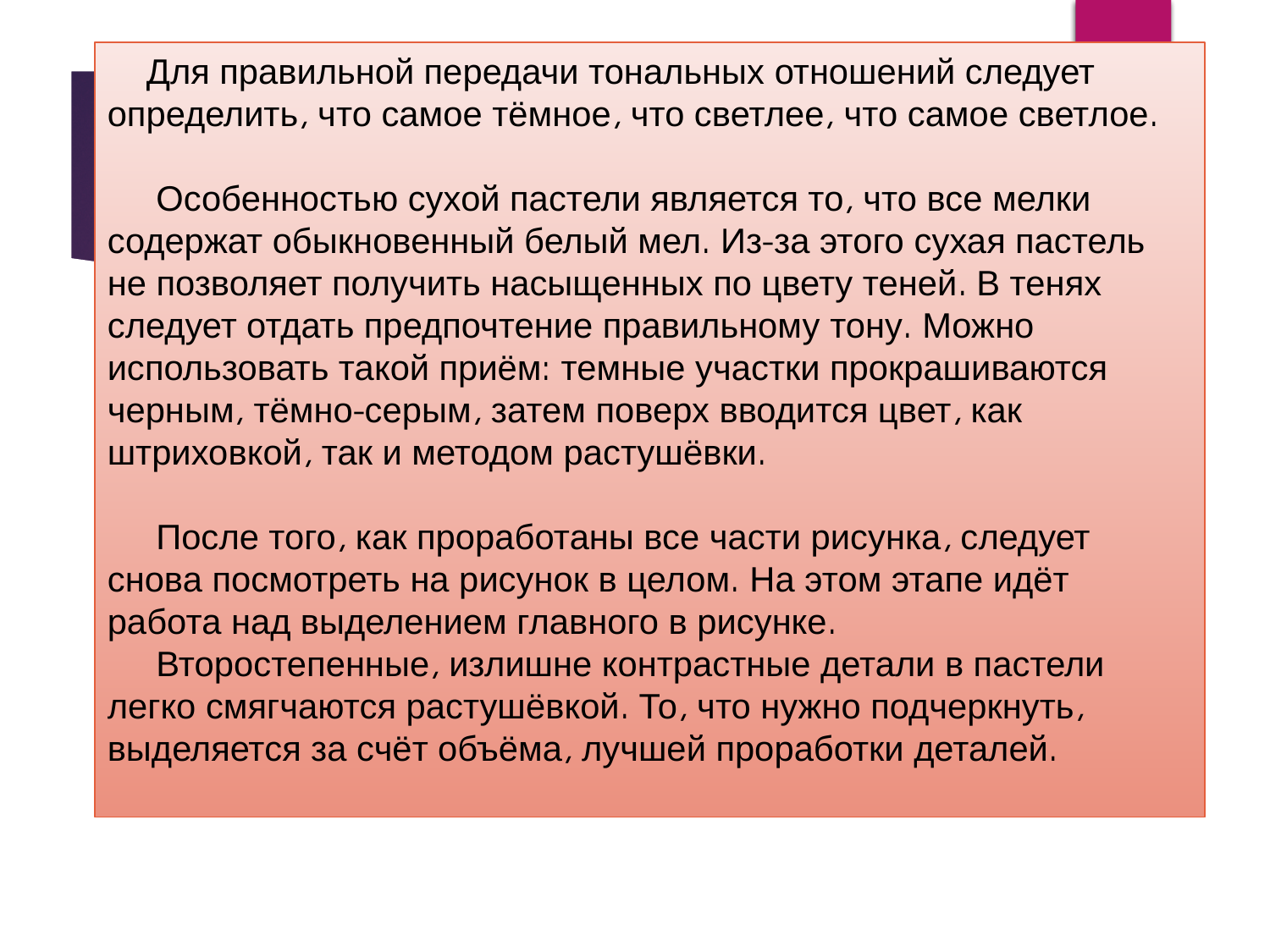

Для правильной передачи тональных отношений следует определить, что самое тёмное, что светлее, что самое светлое.
     Особенностью сухой пастели является то, что все мелки содержат обыкновенный белый мел. Из-за этого сухая пастель не позволяет получить насыщенных по цвету теней. В тенях следует отдать предпочтение правильному тону. Можно использовать такой приём: темные участки прокрашиваются черным, тёмно-серым, затем поверх вводится цвет, как штриховкой, так и методом растушёвки.

     После того, как проработаны все части рисунка, следует снова посмотреть на рисунок в целом. На этом этапе идёт работа над выделением главного в рисунке.
     Второстепенные, излишне контрастные детали в пастели легко смягчаются растушёвкой. То, что нужно подчеркнуть, выделяется за счёт объёма, лучшей проработки деталей.